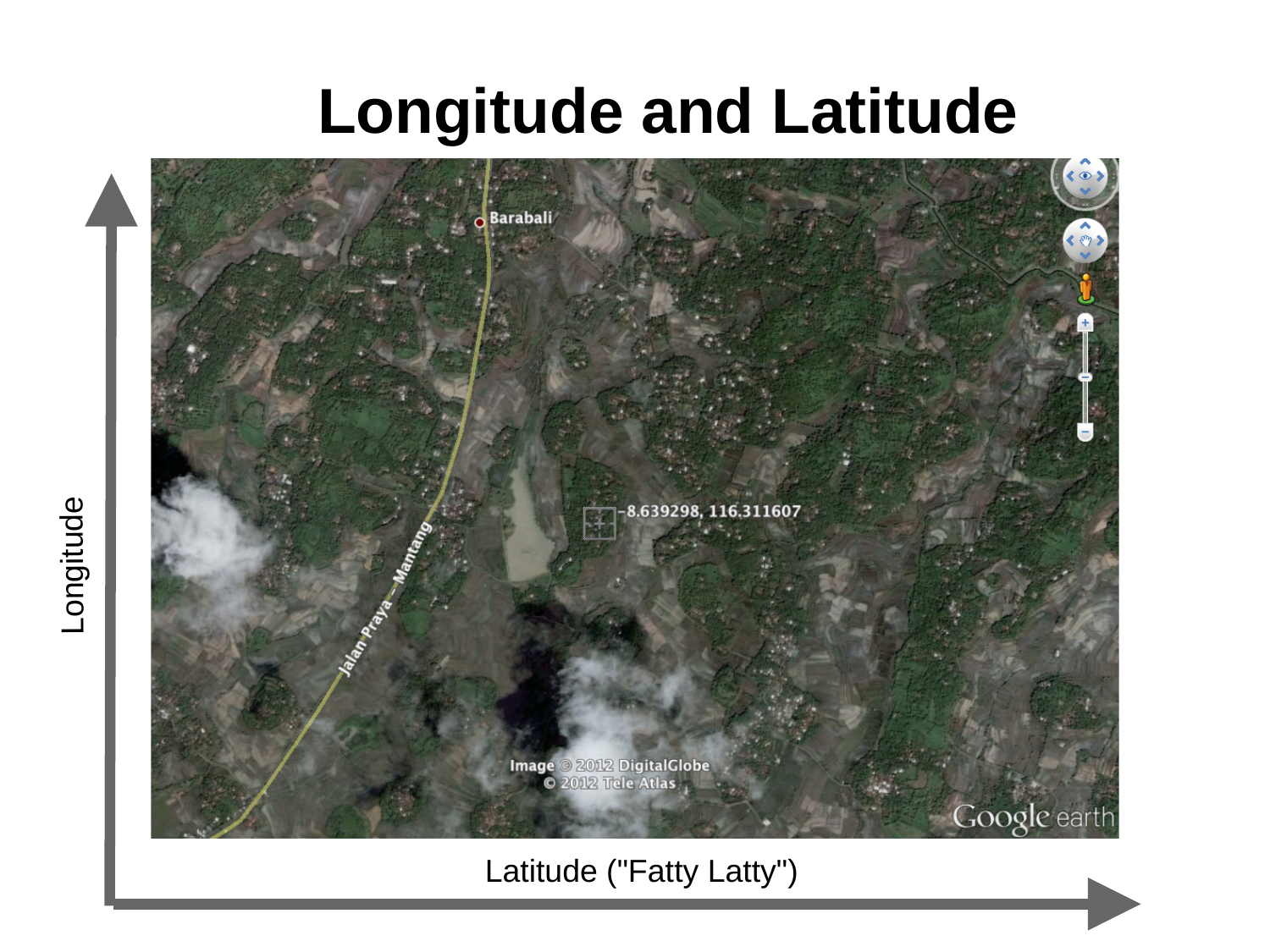

Longitude and Latitude

# Longitude and Latitude
Longitude
Latitude ("Fatty Latty")